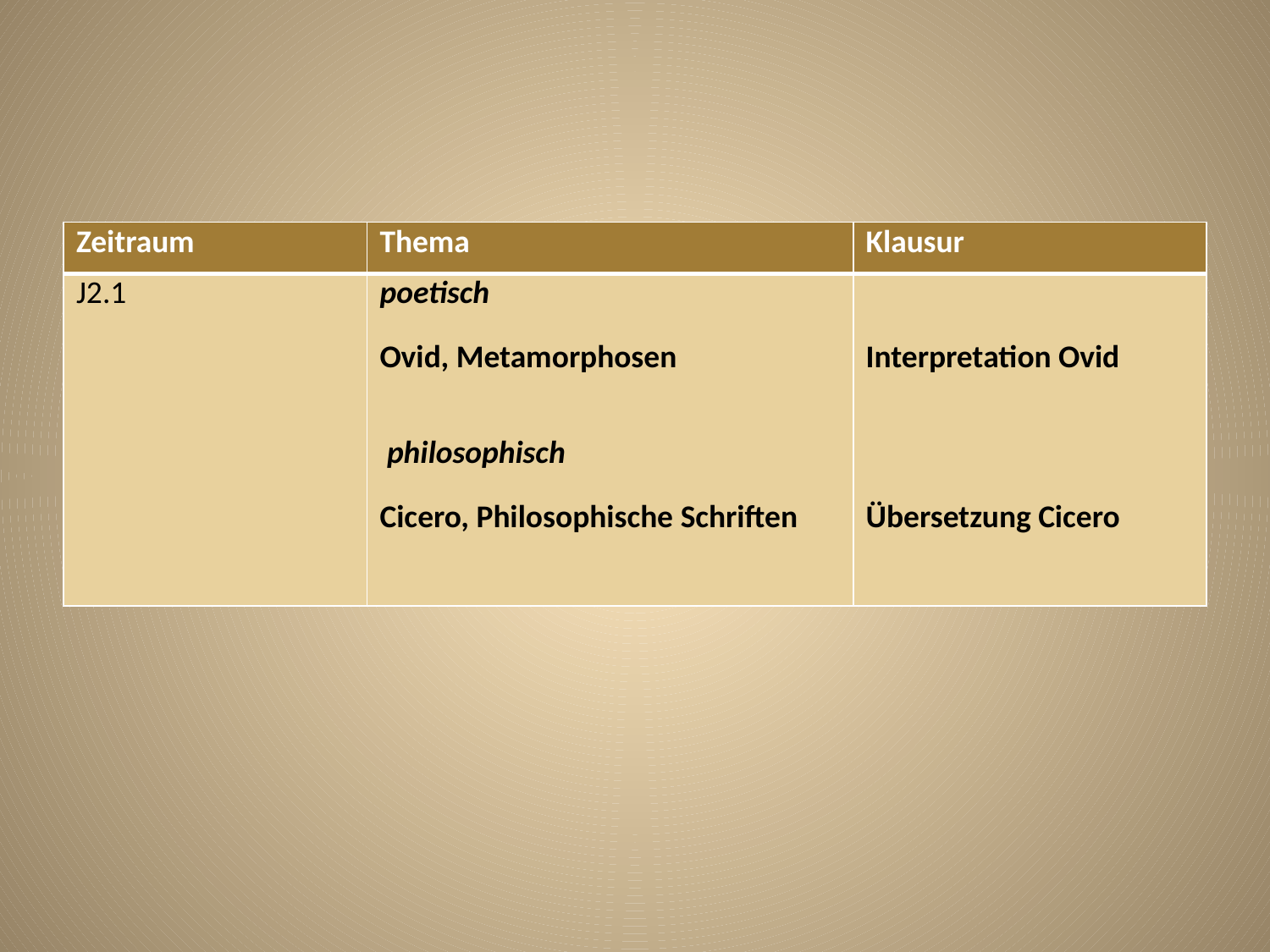

#
| Zeitraum | Thema | Klausur |
| --- | --- | --- |
| J2.1 | poetisch   Ovid, Metamorphosen      philosophisch Cicero, Philosophische Schriften | Interpretation Ovid         Übersetzung Cicero |